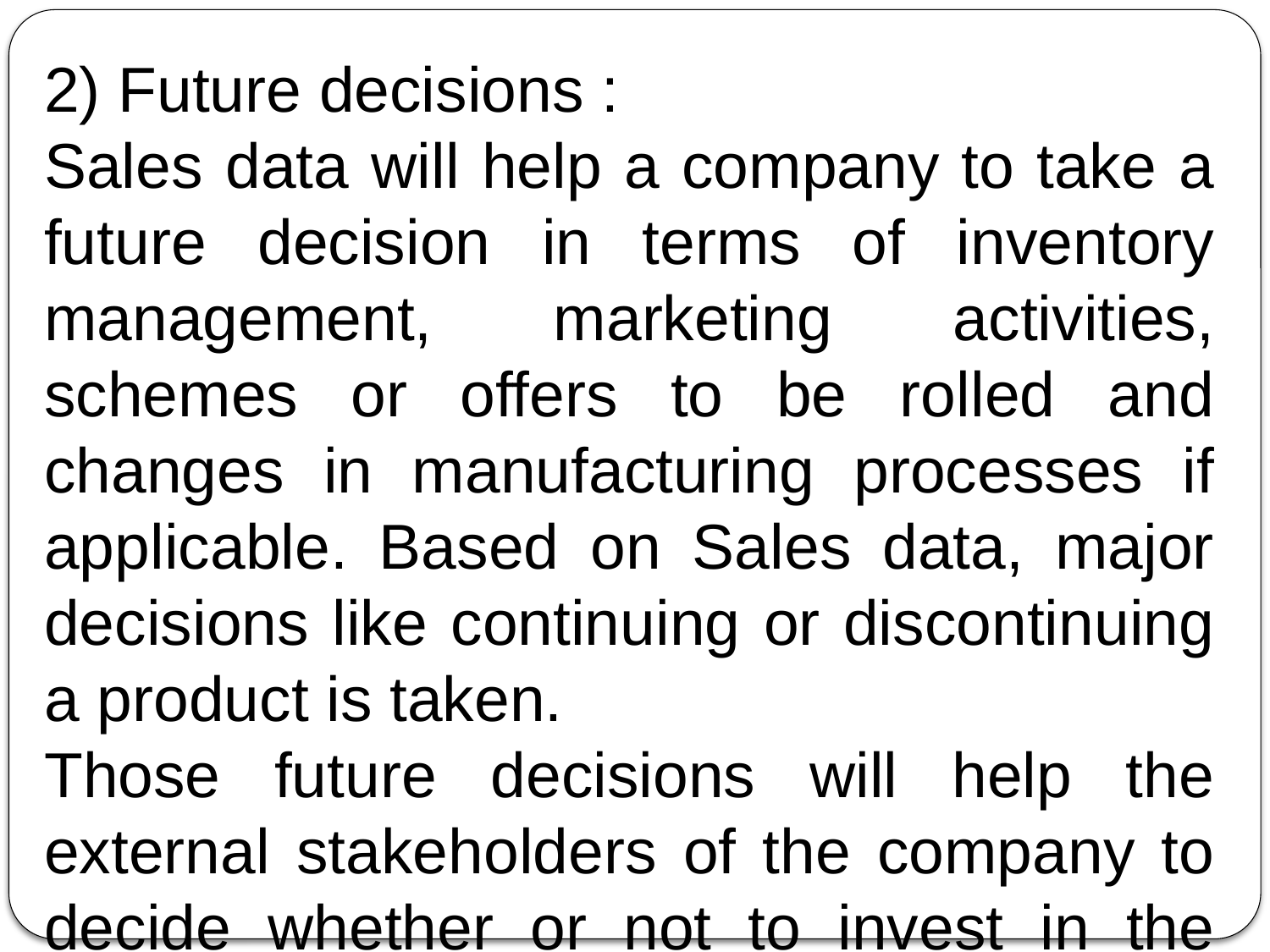

2) Future decisions :
Sales data will help a company to take a future decision in terms of inventory management, marketing activities, schemes or offers to be rolled and changes in manufacturing processes if applicable. Based on Sales data, major decisions like continuing or discontinuing a product is taken.
Those future decisions will help the external stakeholders of the company to decide whether or not to invest in the company.